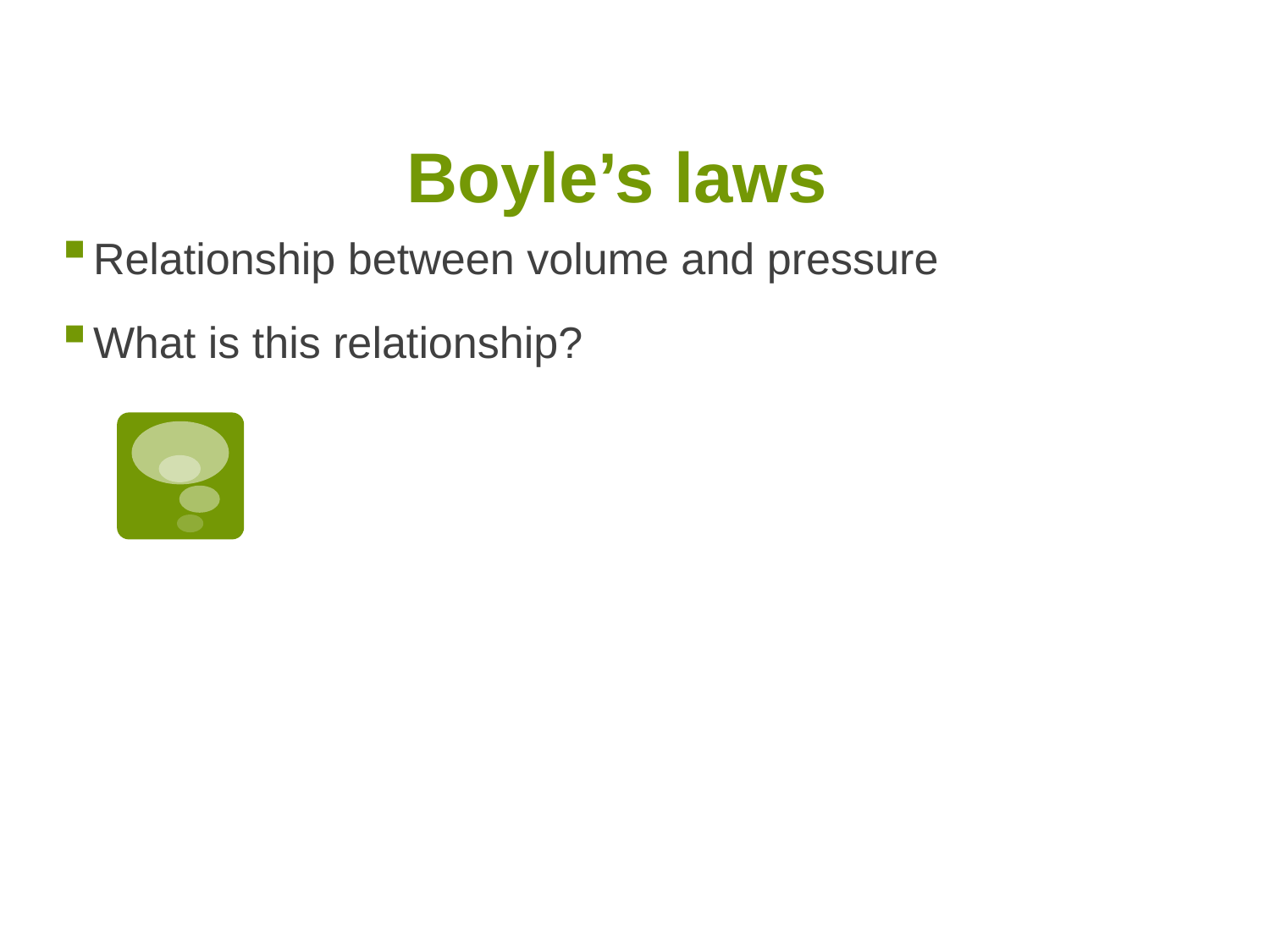

# Boyle’s laws
Relationship between volume and pressure
What is this relationship?